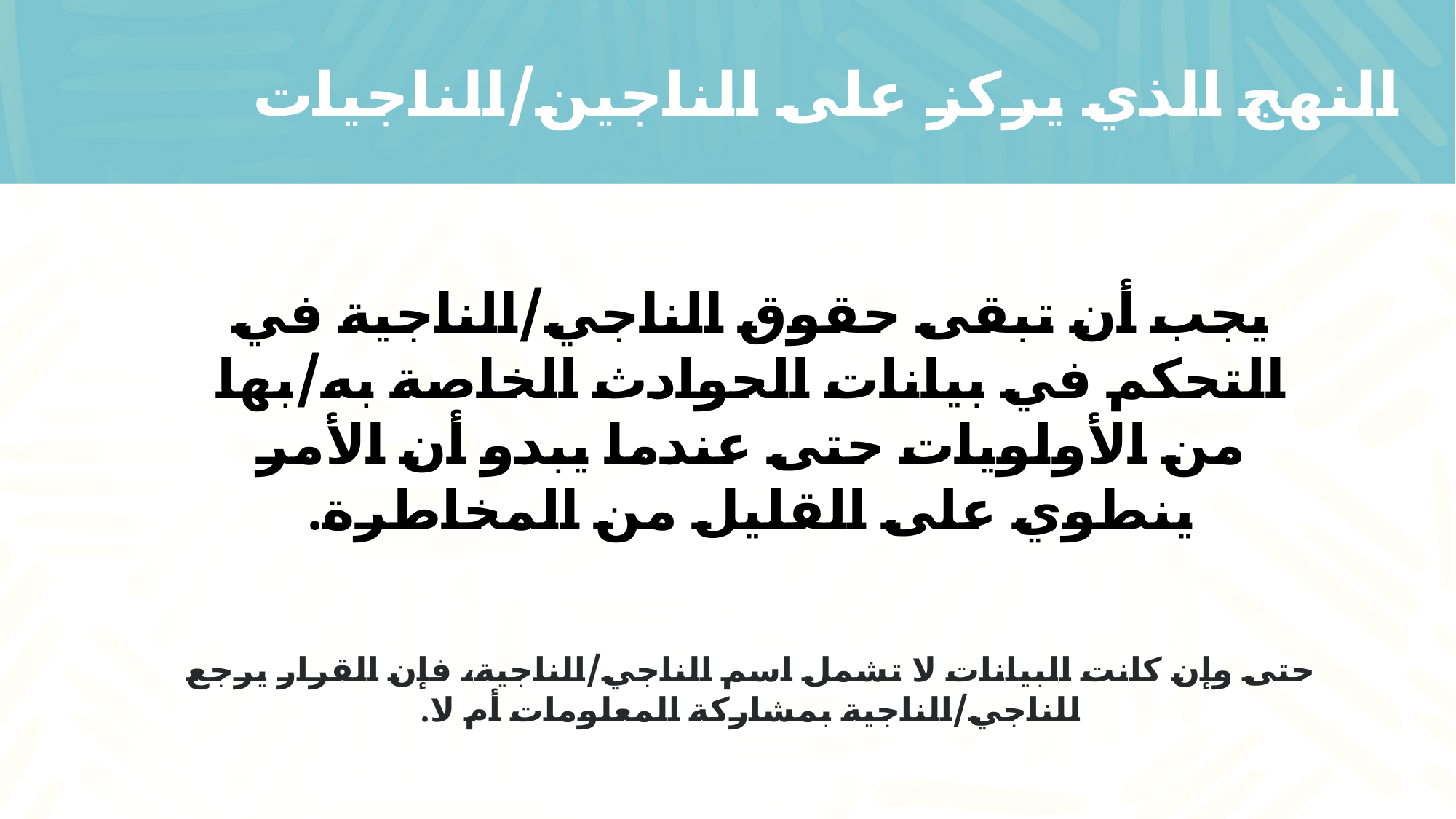

النهج الذي يركز على الناجين/الناجيات
يجب أن تبقى حقوق الناجي/الناجية في التحكم في بيانات الحوادث الخاصة به/بها من الأولويات حتى عندما يبدو أن الأمر ينطوي على القليل من المخاطرة.

حتى وإن كانت البيانات لا تشمل اسم الناجي/الناجية، فإن القرار يرجع للناجي/الناجية بمشاركة المعلومات أم لا.